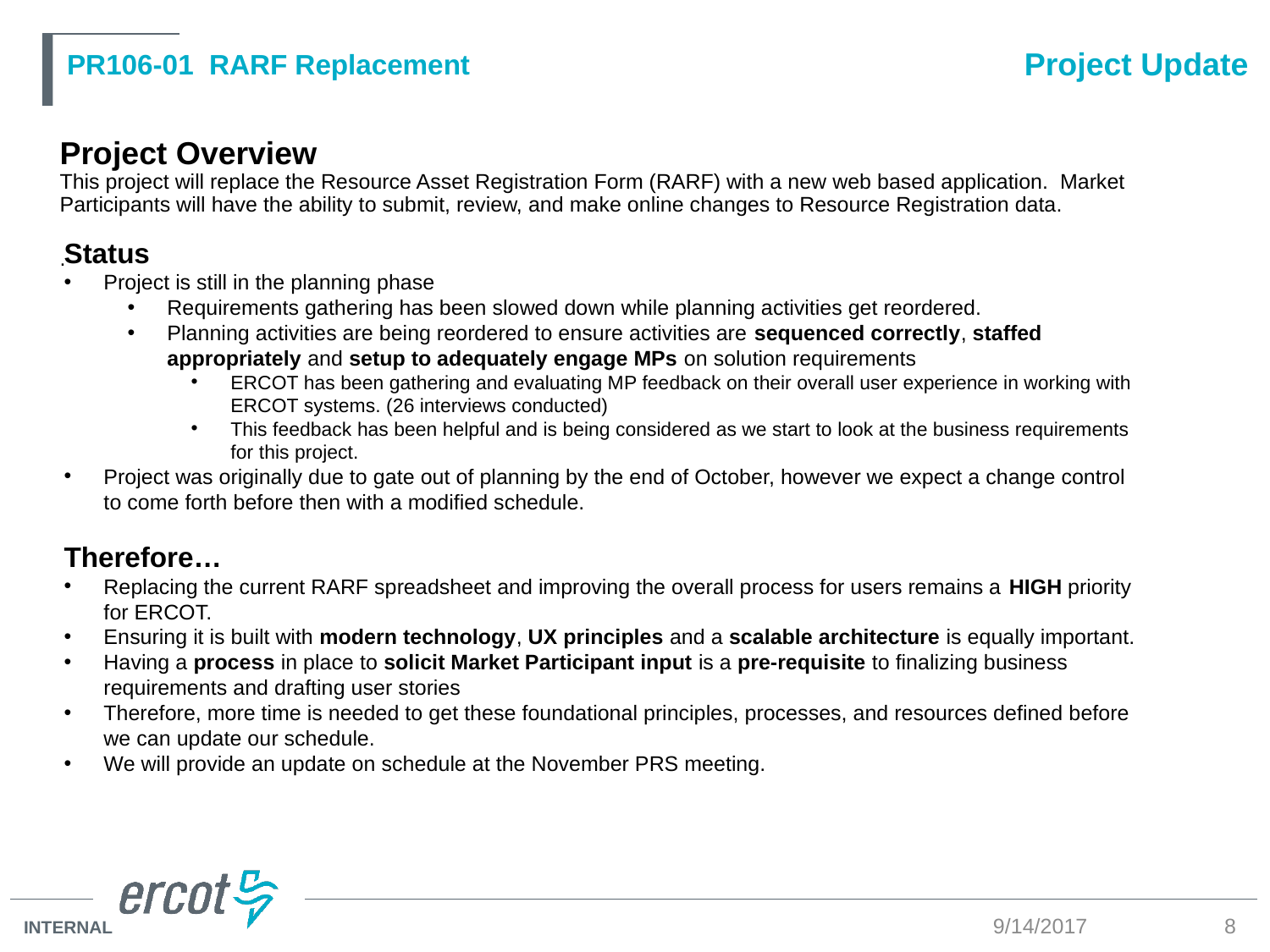

Project Update
PR106-01  RARF Replacement
Project Overview
This project will replace the Resource Asset Registration Form (RARF) with a new web based application.  Market Participants will have the ability to submit, review, and make online changes to Resource Registration data.

.
Status
Project is still in the planning phase
Requirements gathering has been slowed down while planning activities get reordered.
Planning activities are being reordered to ensure activities are sequenced correctly, staffed appropriately and setup to adequately engage MPs on solution requirements
ERCOT has been gathering and evaluating MP feedback on their overall user experience in working with ERCOT systems. (26 interviews conducted)
This feedback has been helpful and is being considered as we start to look at the business requirements for this project.
Project was originally due to gate out of planning by the end of October, however we expect a change control to come forth before then with a modified schedule.

Therefore…
Replacing the current RARF spreadsheet and improving the overall process for users remains a HIGH priority for ERCOT.
Ensuring it is built with modern technology, UX principles and a scalable architecture is equally important.
Having a process in place to solicit Market Participant input is a pre-requisite to finalizing business requirements and drafting user stories
Therefore, more time is needed to get these foundational principles, processes, and resources defined before we can update our schedule.
We will provide an update on schedule at the November PRS meeting.

9/14/2017
8